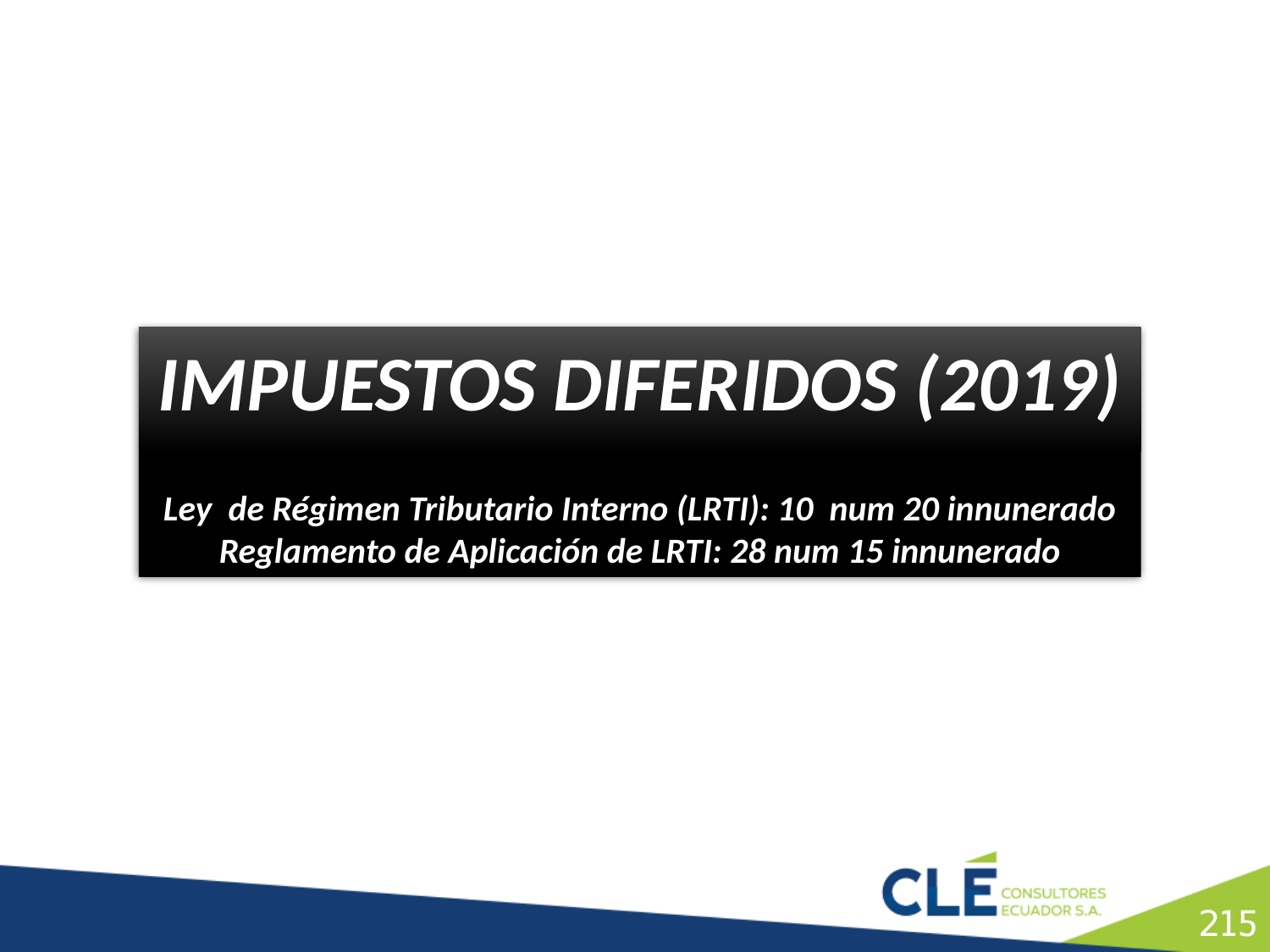

IMPUESTOS DIFERIDOS (2019)

Ley  de Régimen Tributario Interno (LRTI): 10  num 20 innunerado
Reglamento de Aplicación de LRTI: 28 num 15 innunerado
215